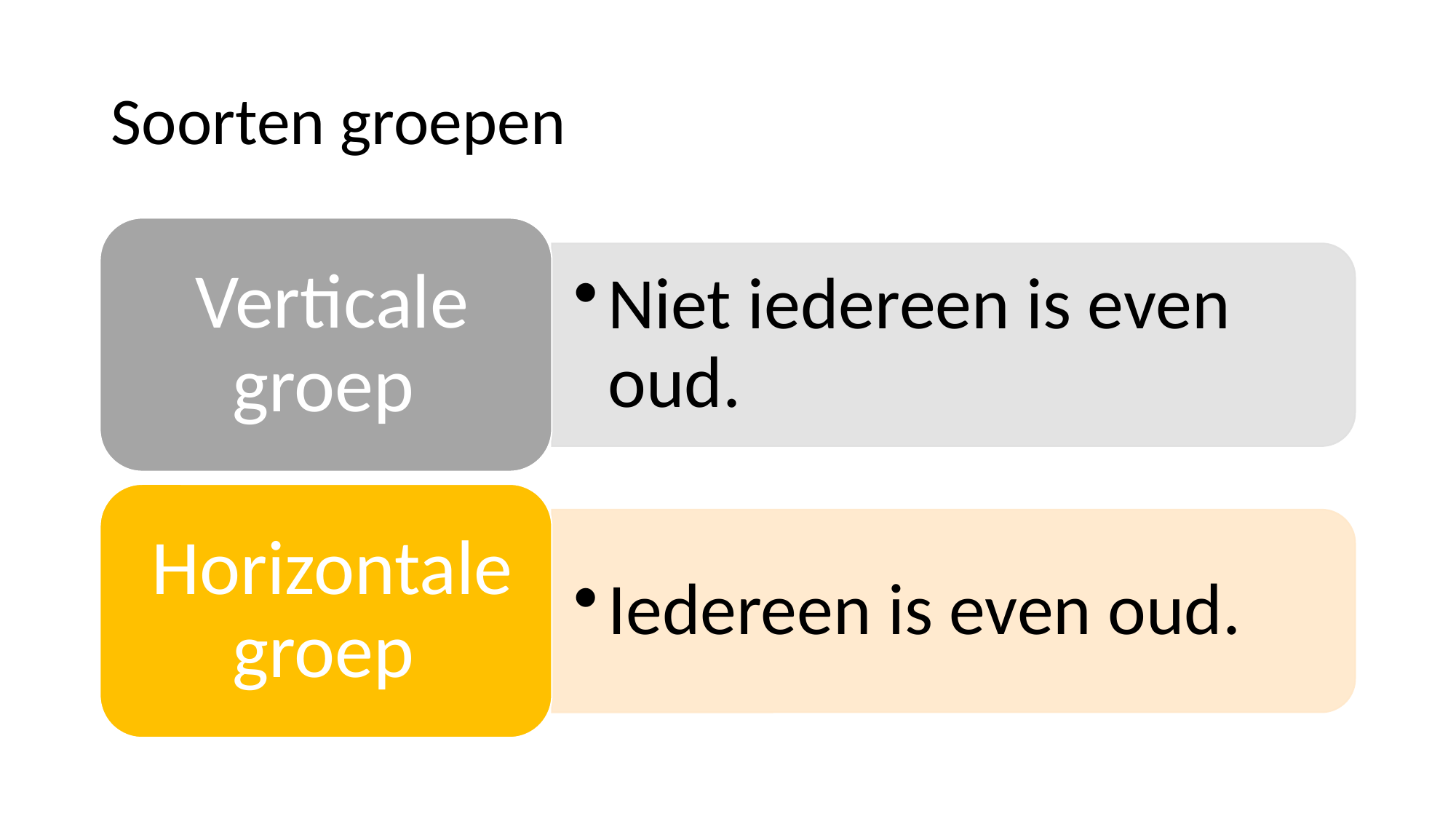

# Soorten groepen
Niet iedereen is even oud.
Verticale groep
Iedereen is even oud.
Horizontale groep